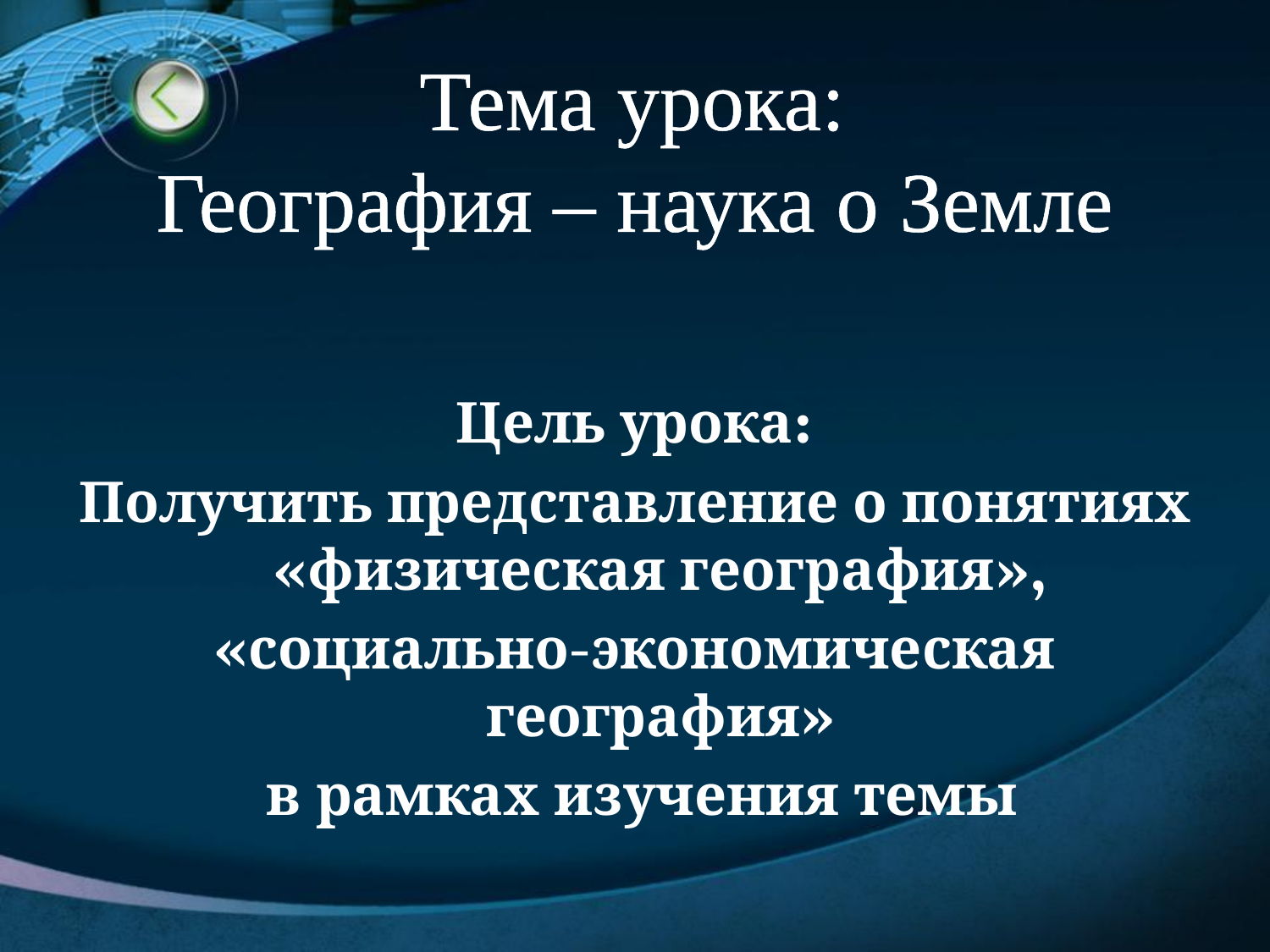

# Тема урока:
География – наука о Земле

Цель урока:
Получить представление о понятиях «физическая география»,
«социально-экономическая география»
 в рамках изучения темы